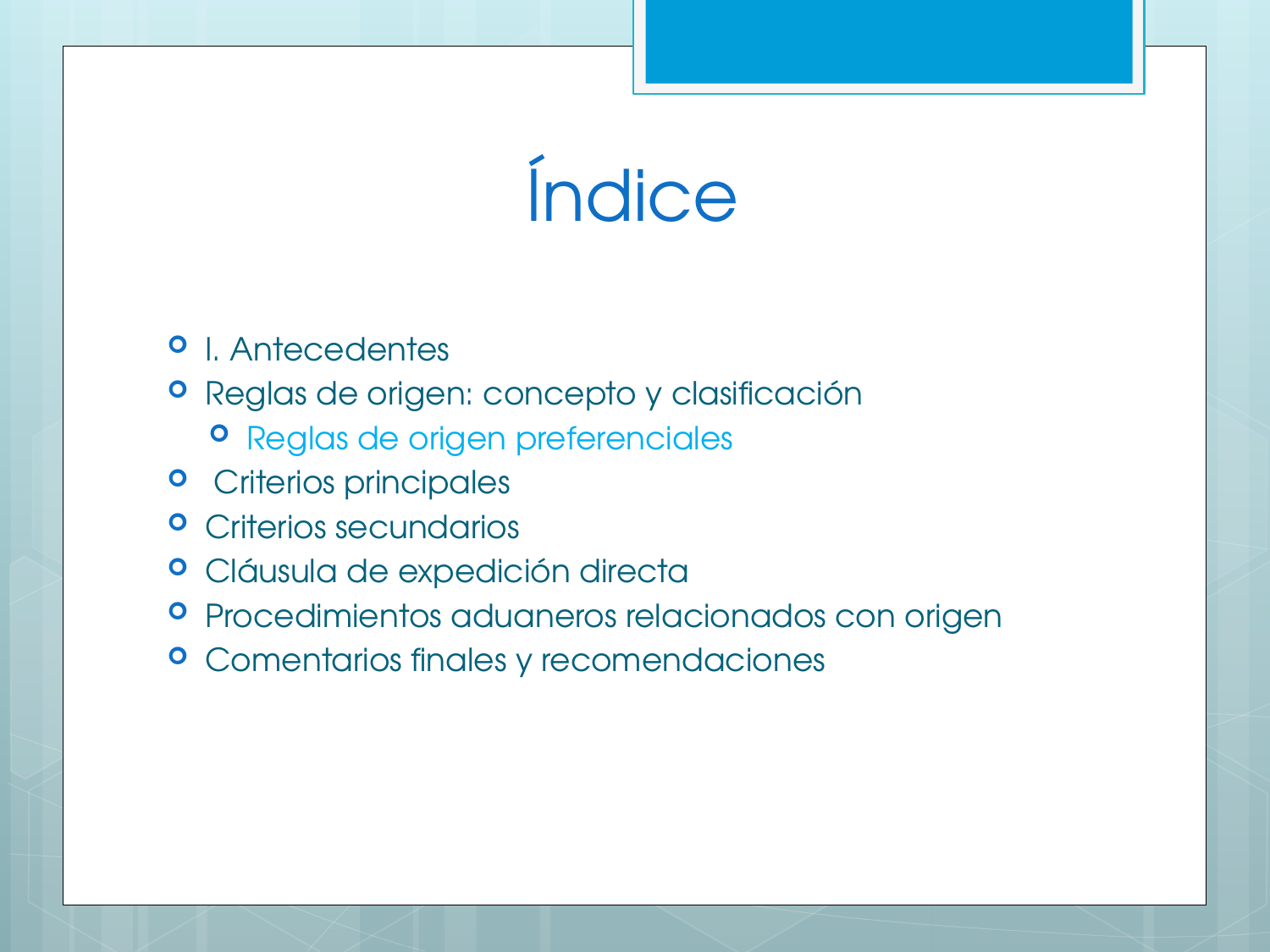

# Índice
I. Antecedentes
Reglas de origen: concepto y clasificación
Reglas de origen preferenciales
 Criterios principales
Criterios secundarios
Cláusula de expedición directa
Procedimientos aduaneros relacionados con origen
Comentarios finales y recomendaciones